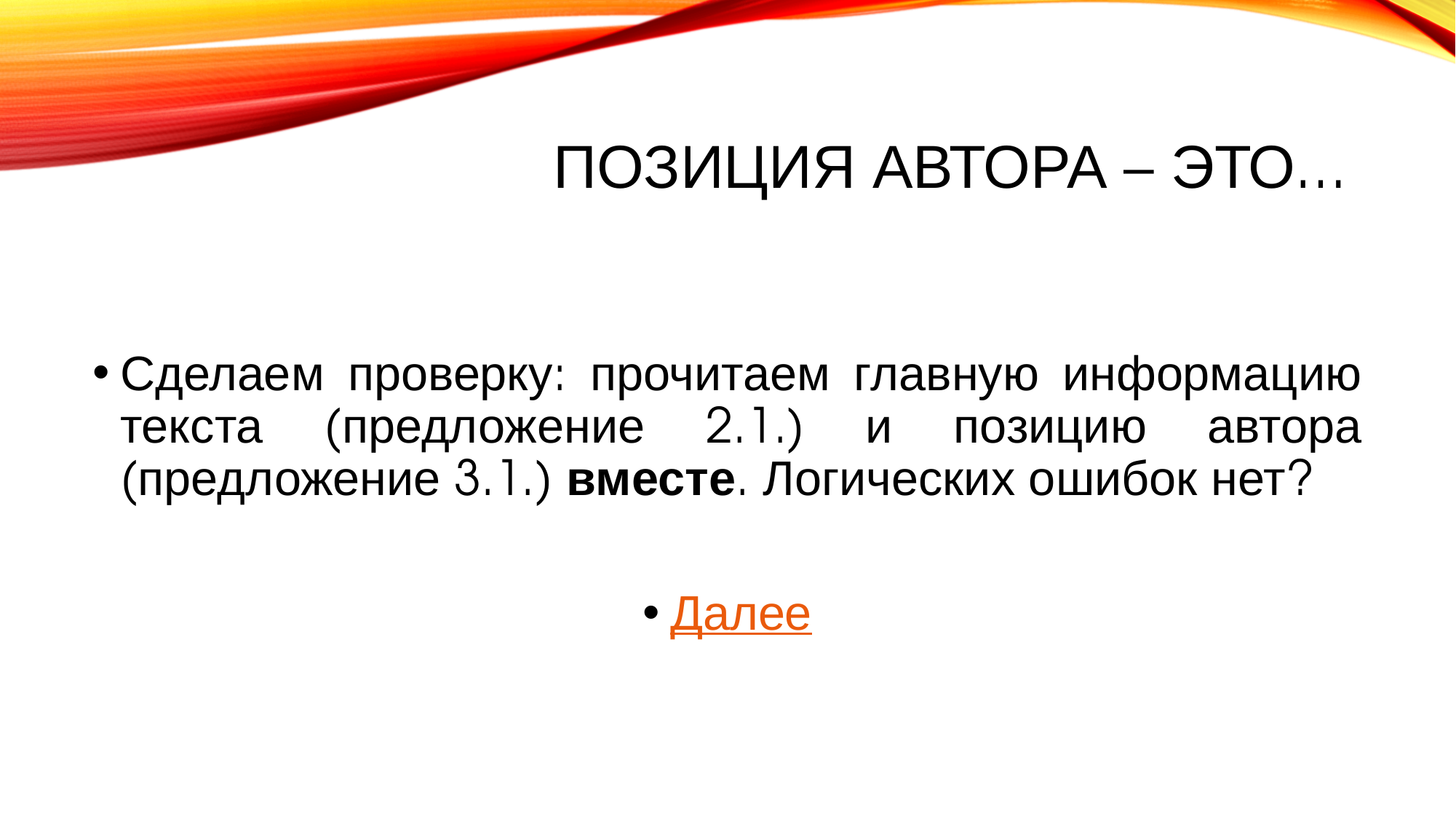

# Позиция автора – это…

Сделаем проверку: прочитаем главную информацию текста (предложение 2.1.) и позицию автора (предложение 3.1.) вместе. Логических ошибок нет?

Далее